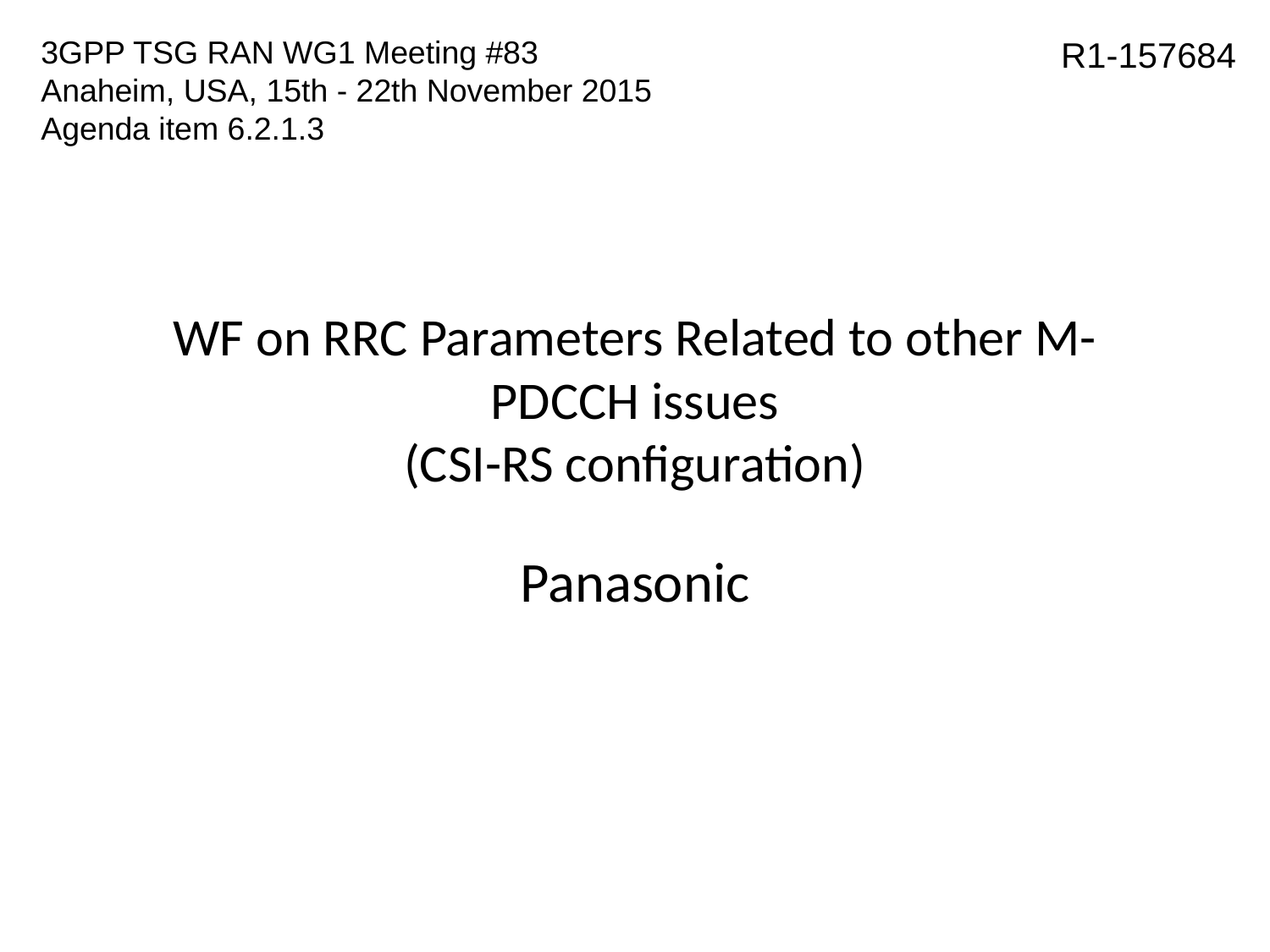

3GPP TSG RAN WG1 Meeting #83
Anaheim, USA, 15th - 22th November 2015
Agenda item 6.2.1.3
R1-157684
# WF on RRC Parameters Related to other M-PDCCH issues (CSI-RS configuration)
Panasonic